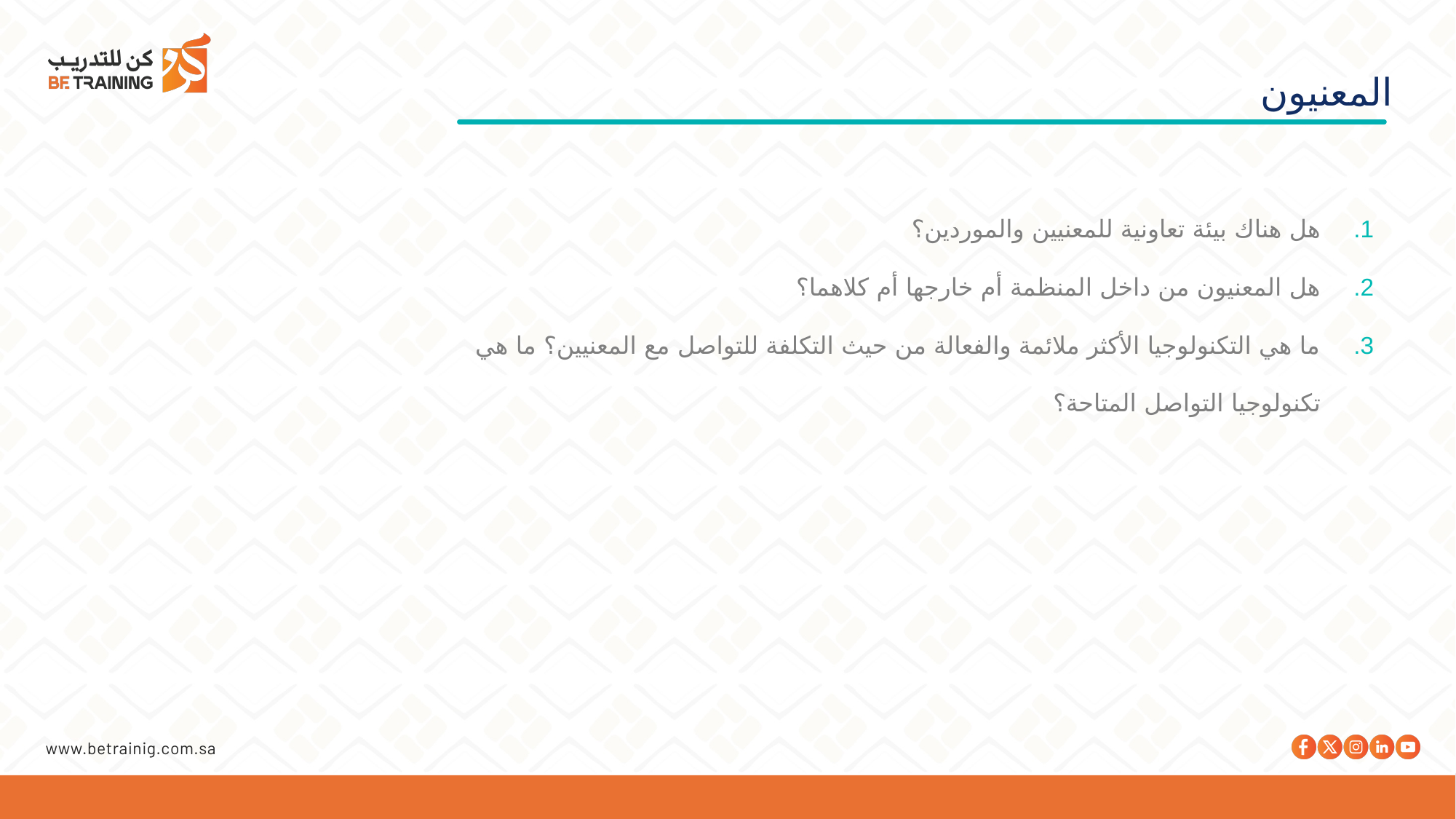

المعنيون
هل هناك بيئة تعاونية للمعنيين والموردين؟
هل المعنيون من داخل المنظمة أم خارجها أم كلاهما؟
ما هي التكنولوجيا الأكثر ملائمة والفعالة من حيث التكلفة للتواصل مع المعنيين؟ ما هي تكنولوجيا التواصل المتاحة؟